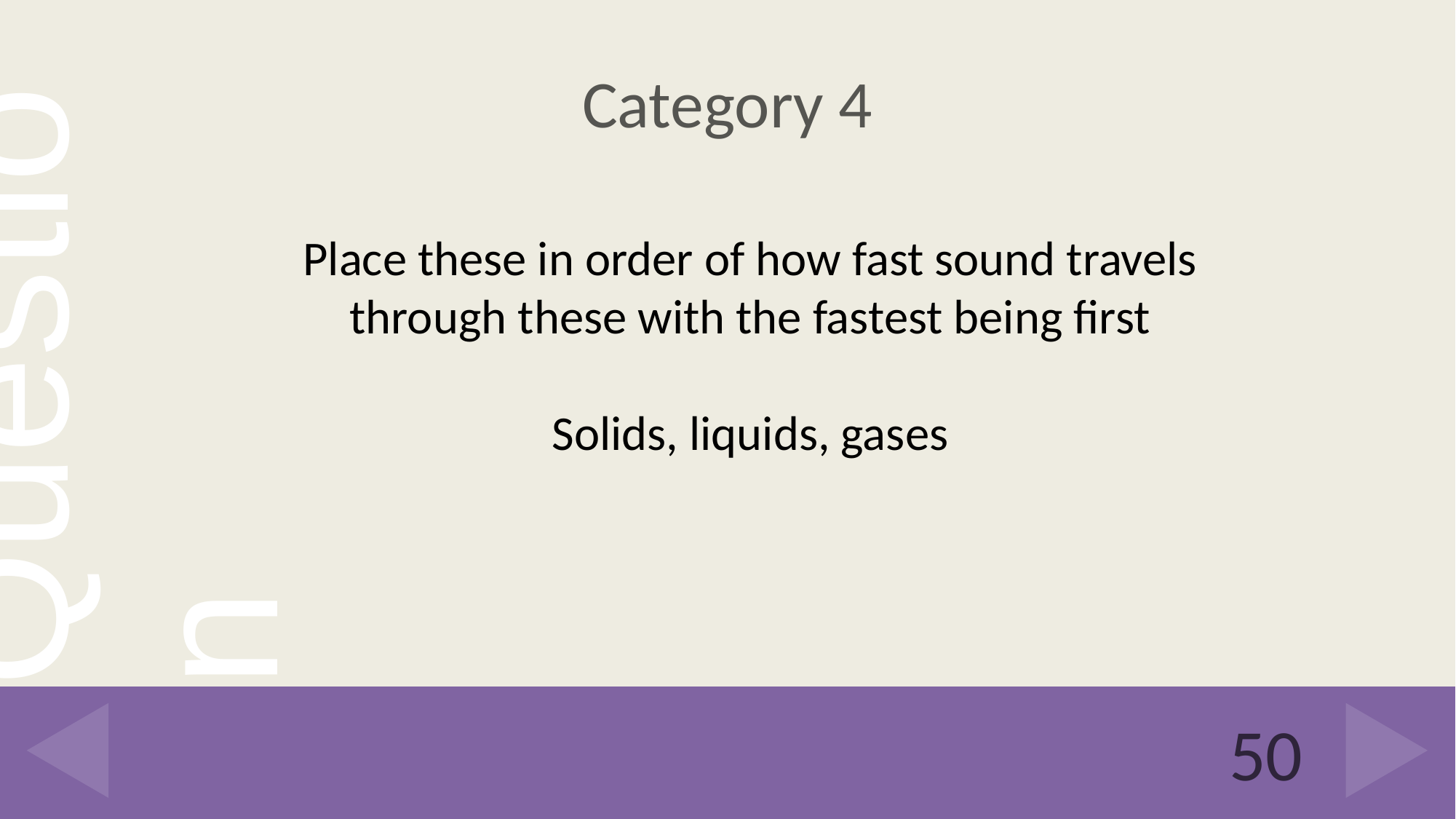

# Category 4
Place these in order of how fast sound travels through these with the fastest being first

Solids, liquids, gases
50